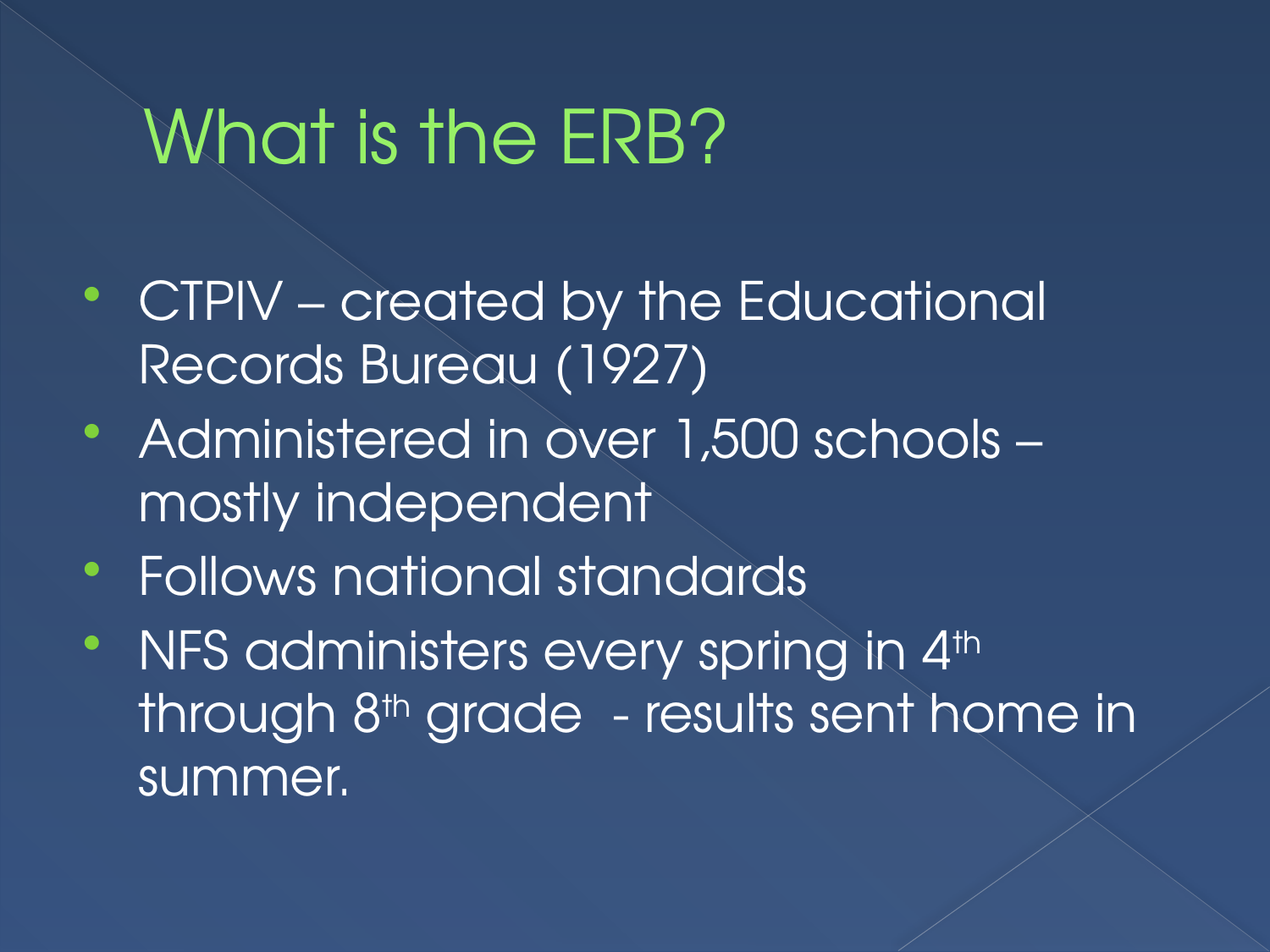

# What is the ERB?
CTPIV – created by the Educational Records Bureau (1927)
Administered in over 1,500 schools – mostly independent
Follows national standards
NFS administers every spring in 4th through 8th grade  - results sent home in summer.